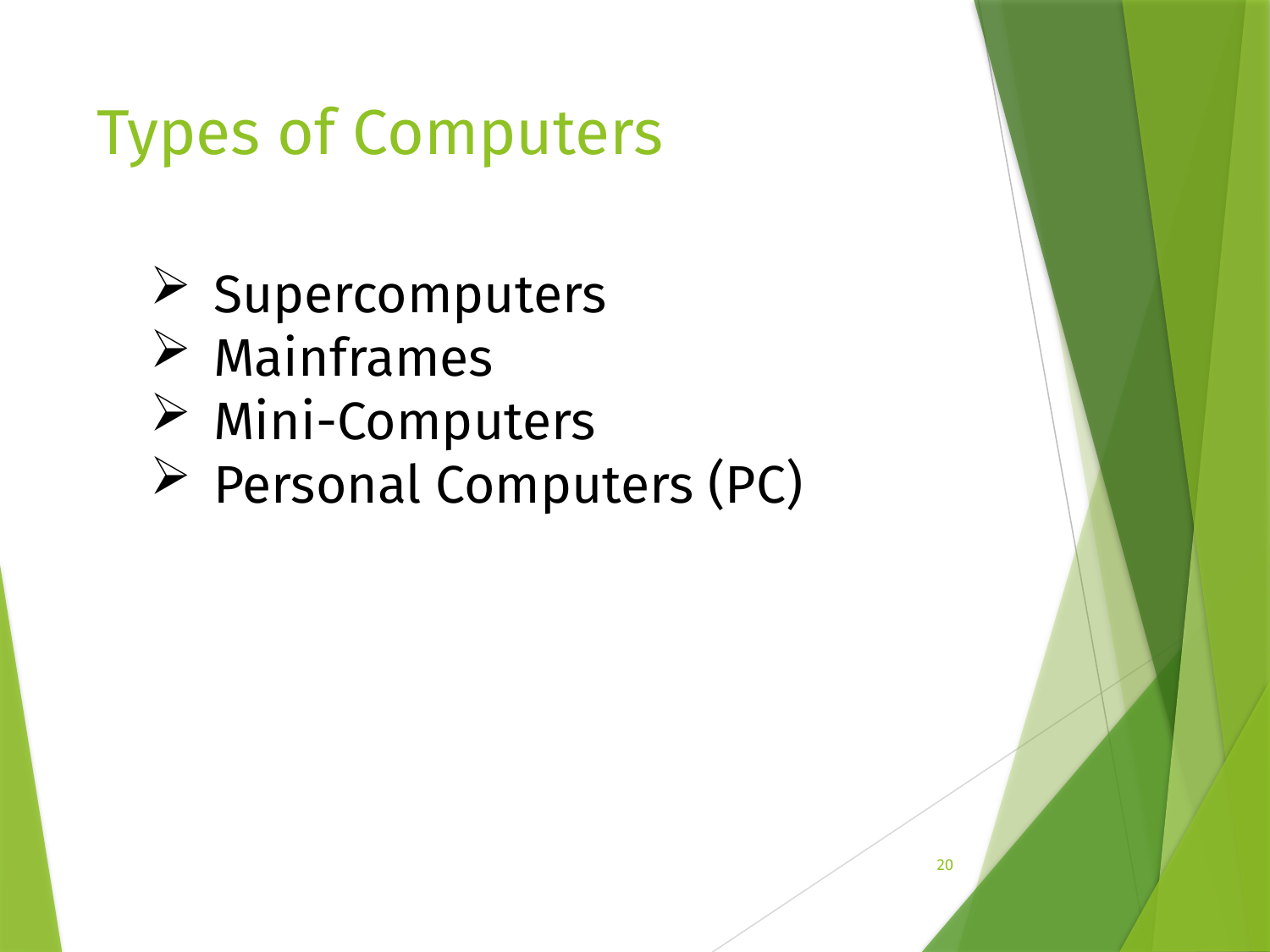

# Types of Computers
Supercomputers
Mainframes
Mini-Computers
Personal Computers (PC)

20